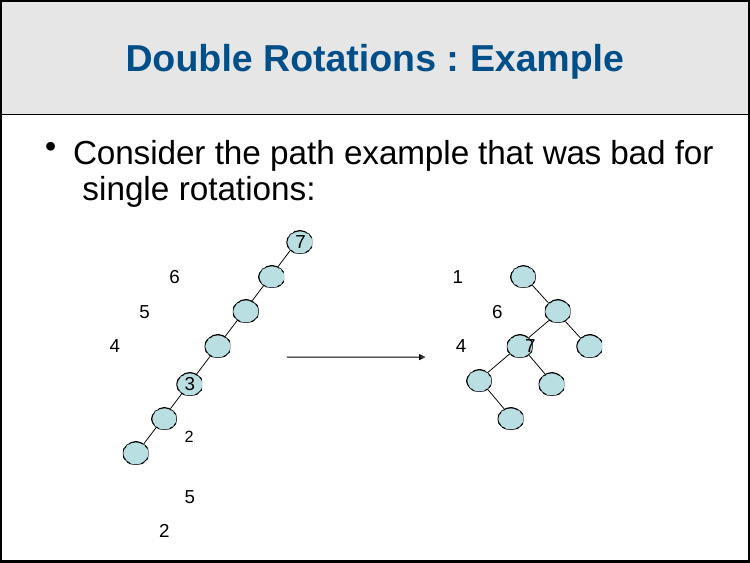

Double Rotations : Example
Consider the path example that was bad for  single rotations:
7
6	1
5	6
4	4	7
3	2	5
2	3
1
We essentially halve the length of the path,  thereby making the tree more balanced!